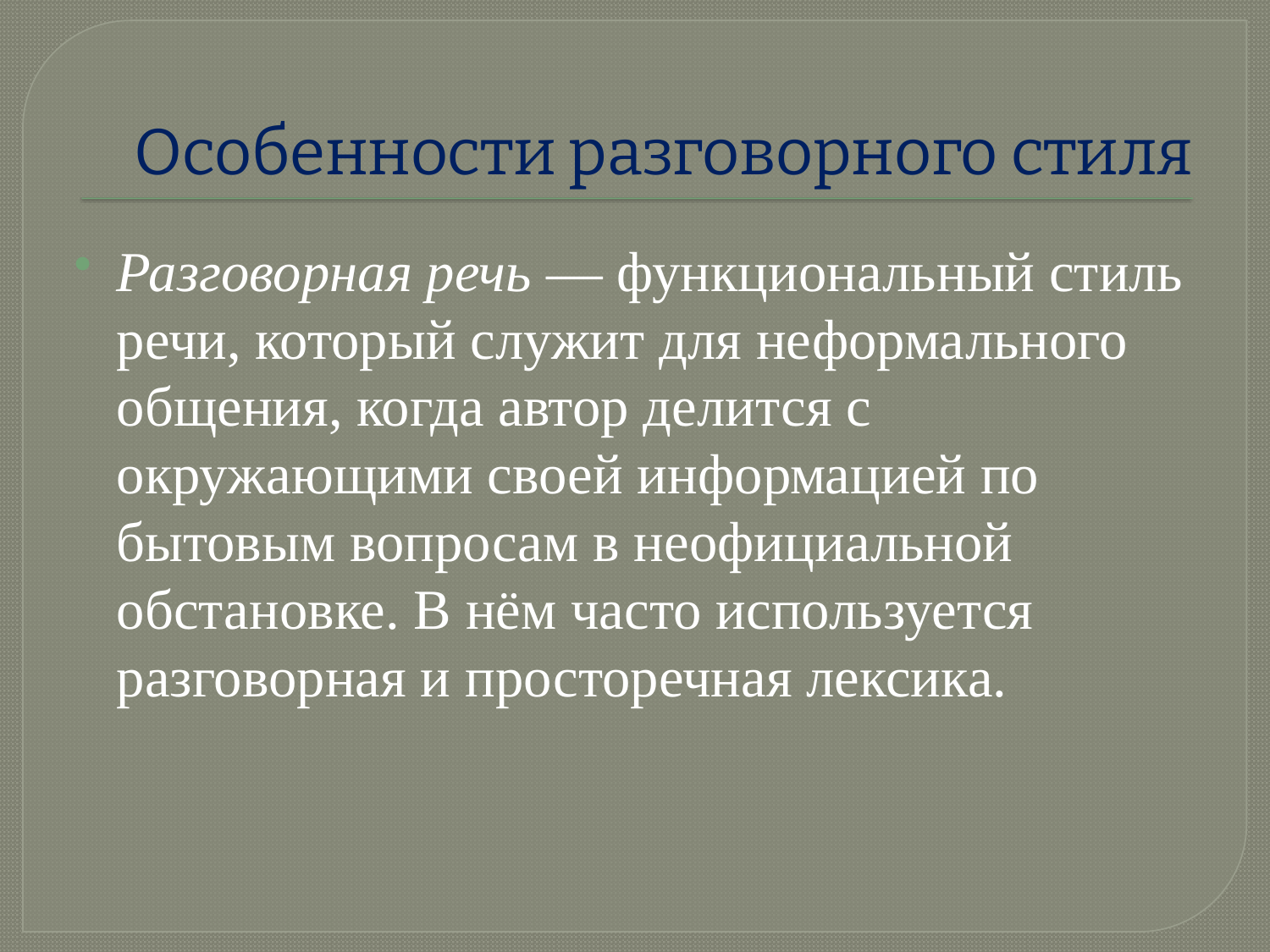

# Особенности разговорного стиля
Разговорная речь — функциональный стиль речи, который служит для неформального общения, когда автор делится с окружающими своей информацией по бытовым вопросам в неофициальной обстановке. В нём часто используется разговорная и просторечная лексика.